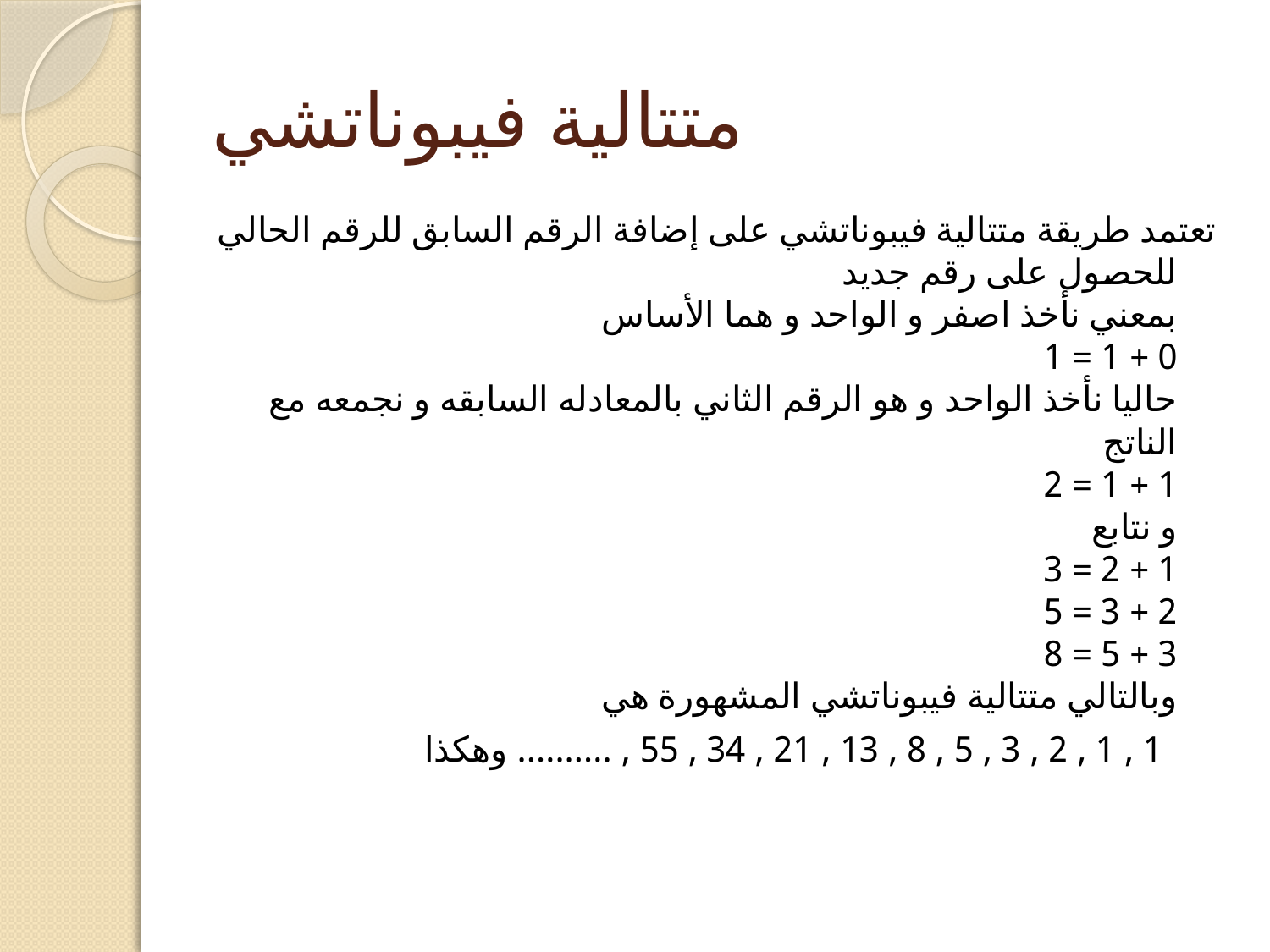

# متتالية فيبوناتشي
تعتمد طريقة متتالية فيبوناتشي على إضافة الرقم السابق للرقم الحالي للحصول على رقم جديد
بمعني نأخذ اصفر و الواحد و هما الأساس
0 + 1 = 1
حاليا نأخذ الواحد و هو الرقم الثاني بالمعادله السابقه و نجمعه مع الناتج
1 + 1 = 2
و نتابع
1 + 2 = 3
2 + 3 = 5
3 + 5 = 8
وبالتالي متتالية فيبوناتشي المشهورة هي
      1 , 1 , 2 , 3 , 5 , 8 , 13 , 21 , 34 , 55 , .......... وهكذا